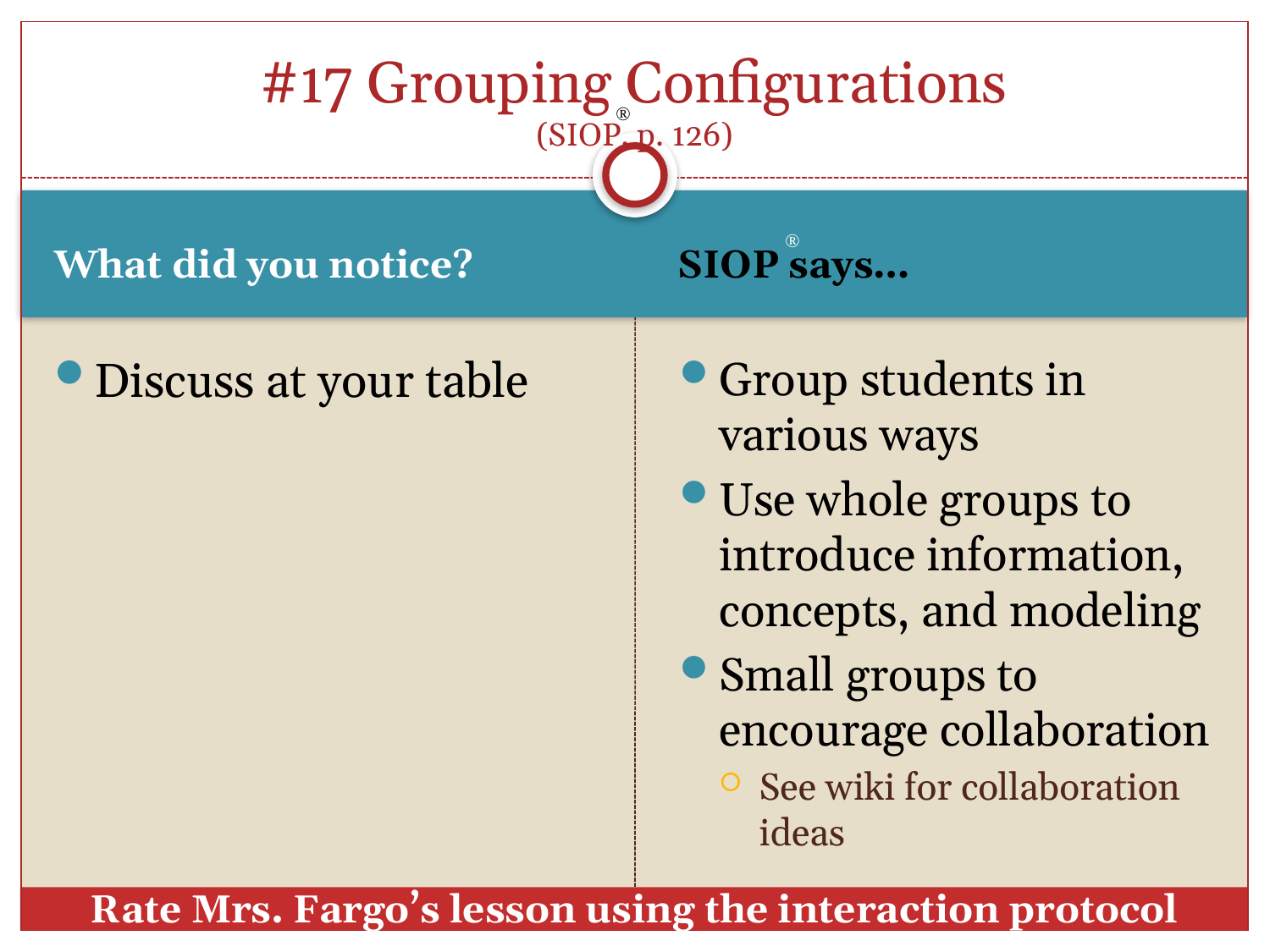

# #17 Grouping Configurations (SIOP, p. 126)
®
What did you notice?
SIOP says…
®
Discuss at your table
Group students in various ways
Use whole groups to introduce information, concepts, and modeling
Small groups to encourage collaboration
See wiki for collaboration ideas
Rate Mrs. Fargo’s lesson using the interaction protocol